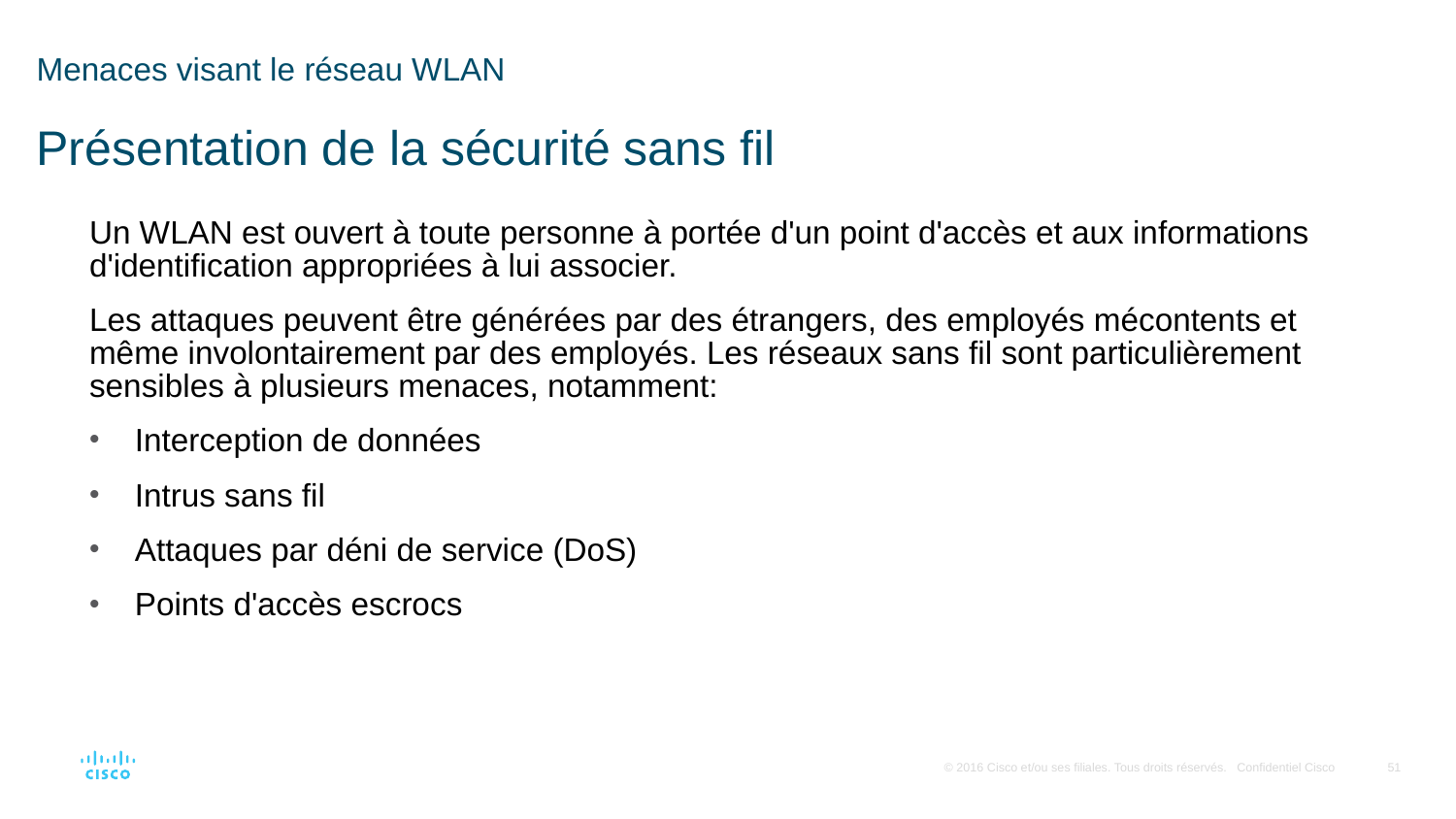

# Menaces visant le réseau WLAN Présentation de la sécurité sans fil
Un WLAN est ouvert à toute personne à portée d'un point d'accès et aux informations d'identification appropriées à lui associer.
Les attaques peuvent être générées par des étrangers, des employés mécontents et même involontairement par des employés. Les réseaux sans fil sont particulièrement sensibles à plusieurs menaces, notamment:
Interception de données
Intrus sans fil
Attaques par déni de service (DoS)
Points d'accès escrocs